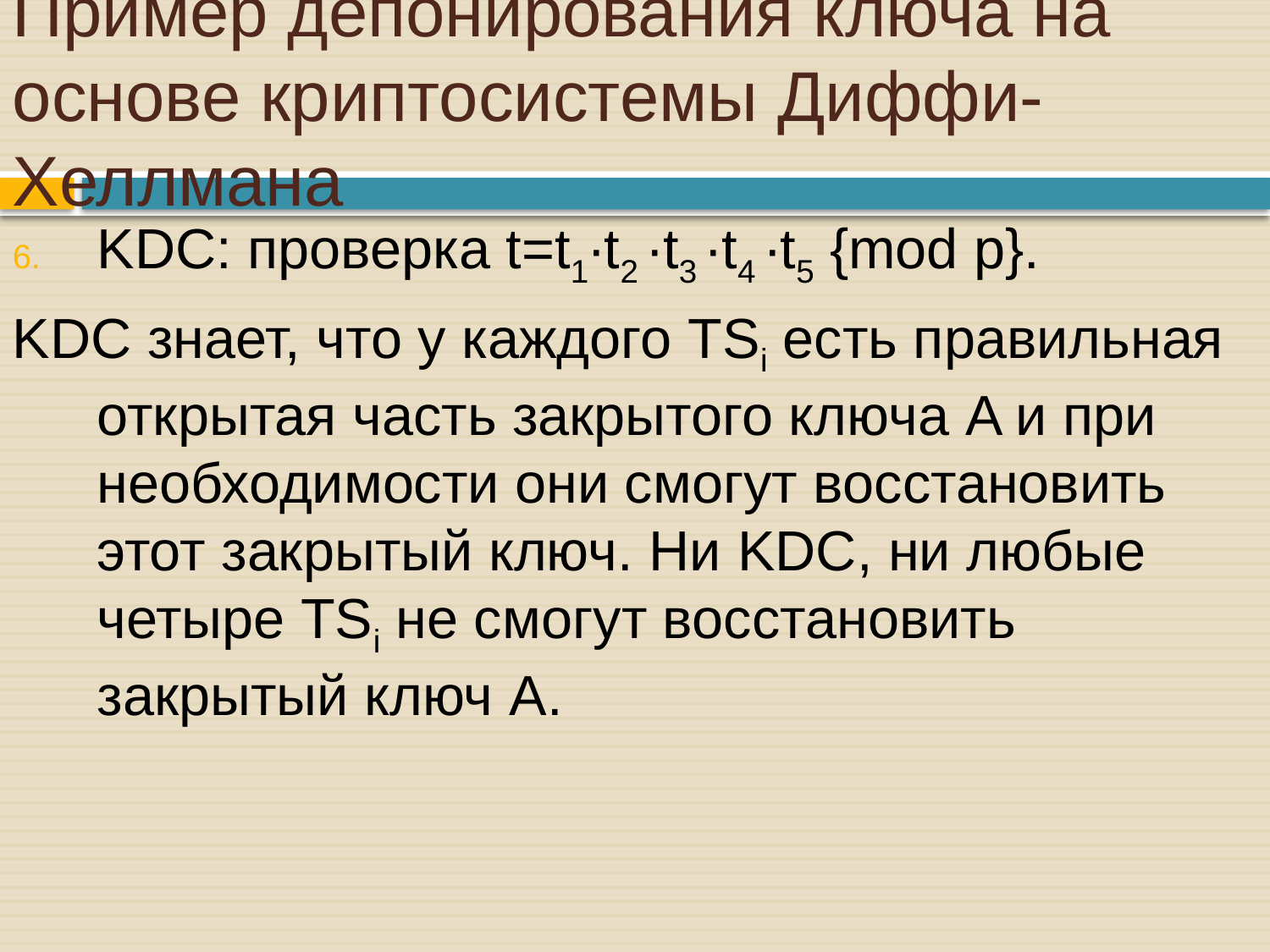

# Пример депонирования ключа на основе криптосистемы Диффи-Хеллмана
KDC: проверка t=t1∙t2 ∙t3 ∙t4 ∙t5 {mod p}.
KDC знает, что у каждого TSi есть правильная открытая часть закрытого ключа A и при необходимости они смогут восстановить этот закрытый ключ. Ни KDC, ни любые четыре TSi не смогут восстановить закрытый ключ A.